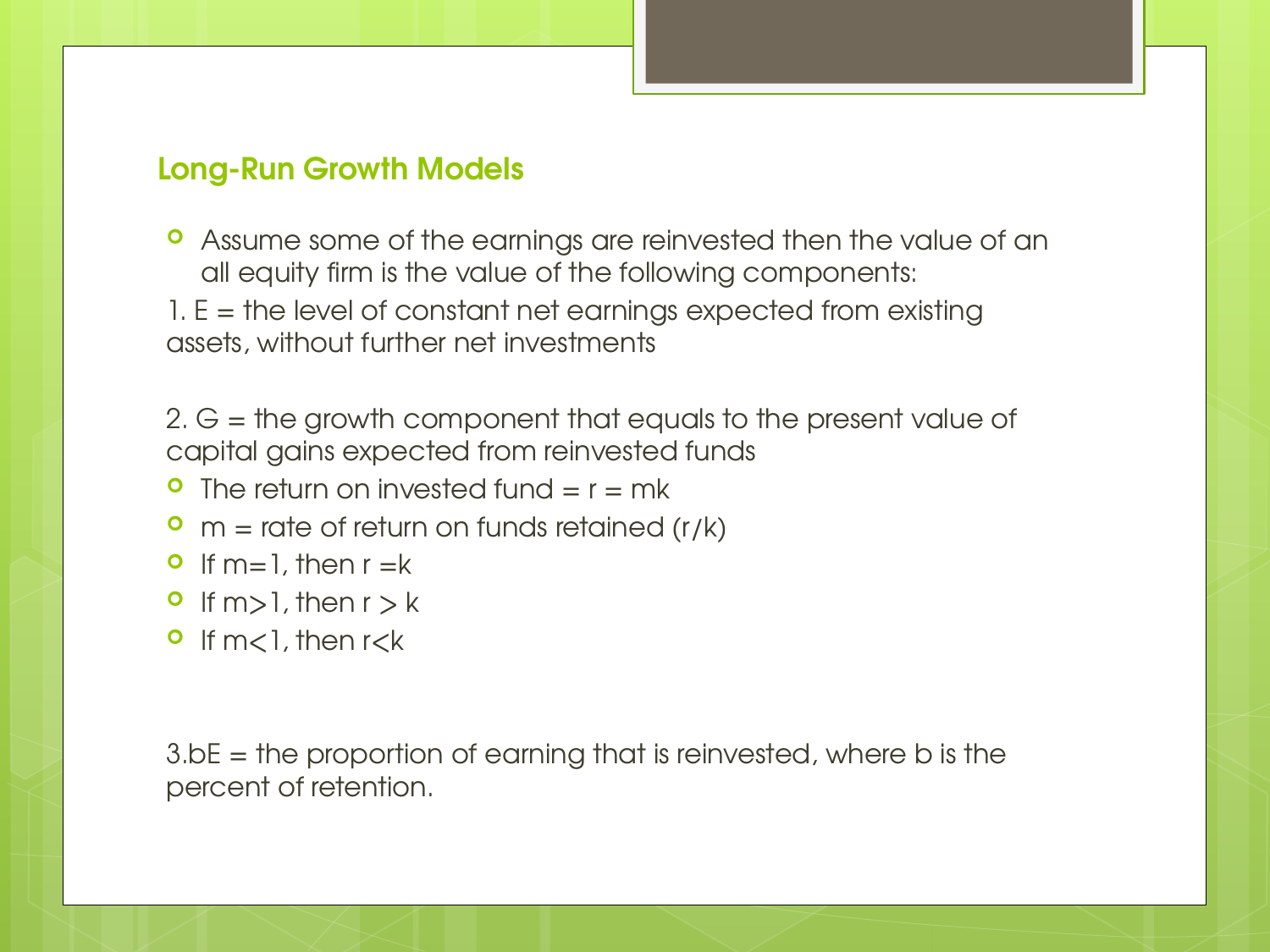

# Long-Run Growth Models
Assume some of the earnings are reinvested then the value of an all equity firm is the value of the following components:
1. E = the level of constant net earnings expected from existing assets, without further net investments

2. G = the growth component that equals to the present value of capital gains expected from reinvested funds
The return on invested fund = r = mk
m = rate of return on funds retained (r/k)
If m=1, then r =k
If m>1, then r > k
If m<1, then r<k

3.bE = the proportion of earning that is reinvested, where b is the percent of retention.